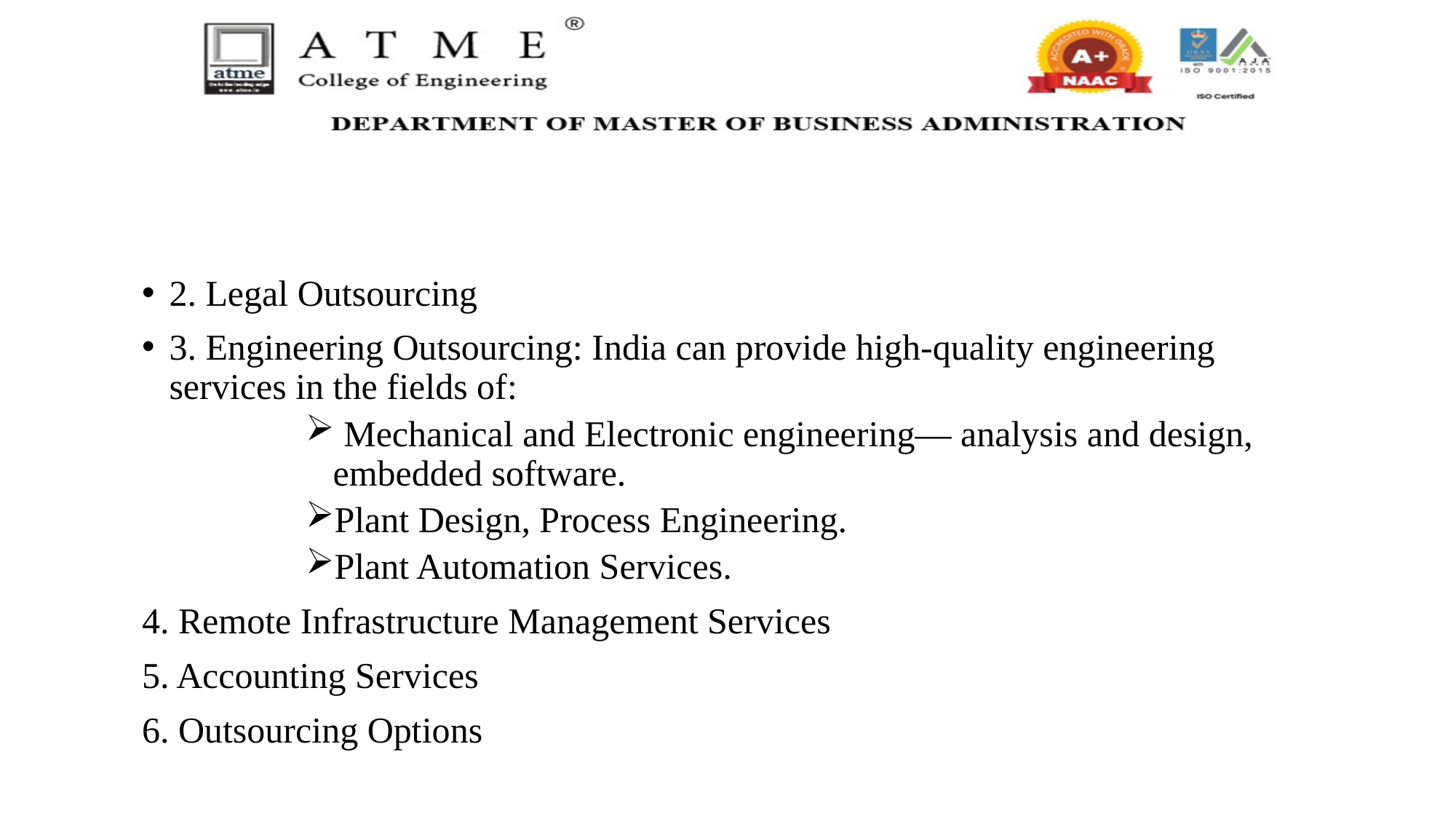

2. Legal Outsourcing
3. Engineering Outsourcing: India can provide high-quality engineering services in the fields of:
 Mechanical and Electronic engineering— analysis and design, embedded software.
Plant Design, Process Engineering.
Plant Automation Services.
4. Remote Infrastructure Management Services
5. Accounting Services
6. Outsourcing Options